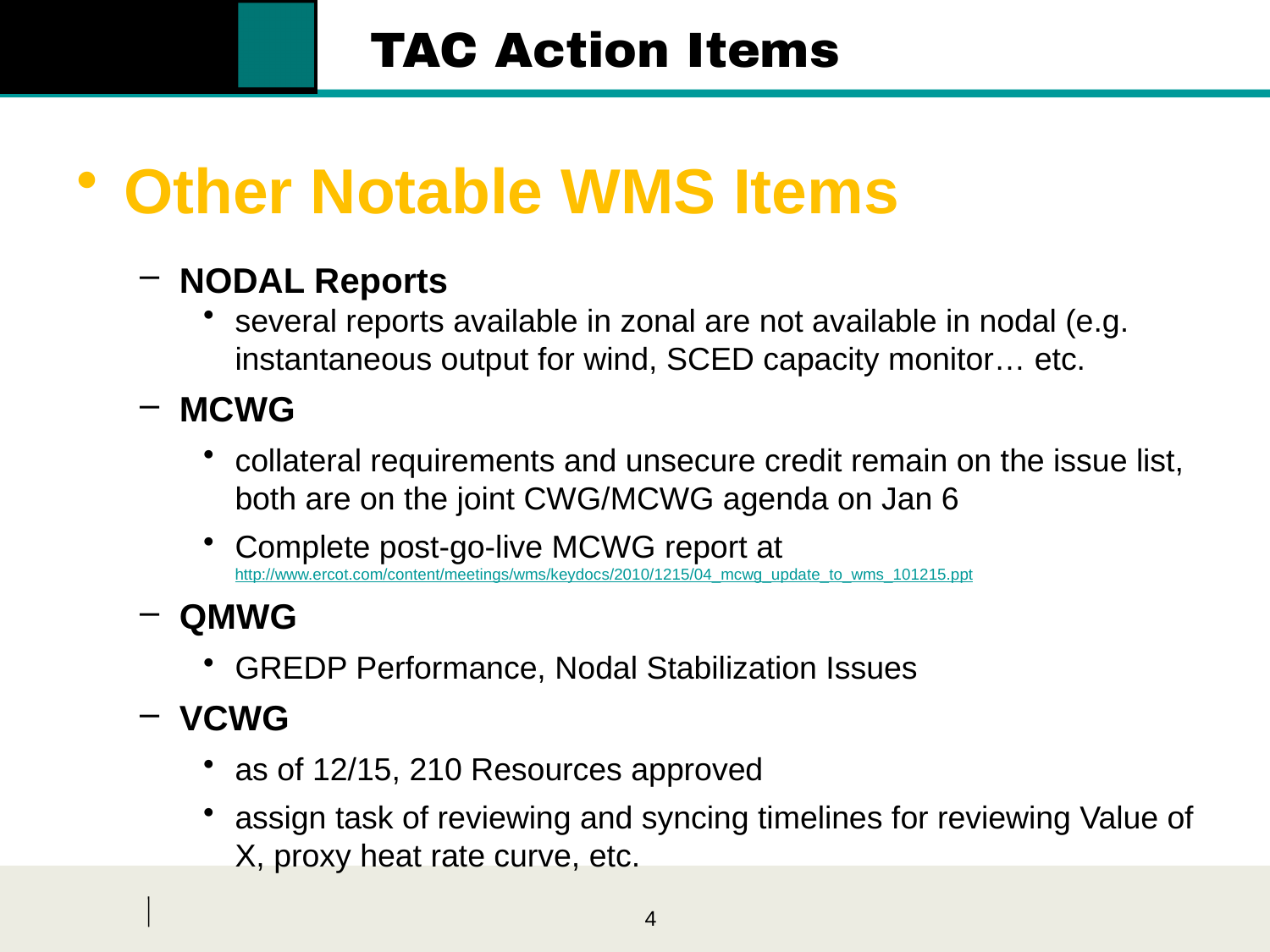

# TAC Action Items
Other Notable WMS Items
NODAL Reports
several reports available in zonal are not available in nodal (e.g. instantaneous output for wind, SCED capacity monitor… etc.
MCWG
collateral requirements and unsecure credit remain on the issue list, both are on the joint CWG/MCWG agenda on Jan 6
Complete post-go-live MCWG report at http://www.ercot.com/content/meetings/wms/keydocs/2010/1215/04_mcwg_update_to_wms_101215.ppt
QMWG
GREDP Performance, Nodal Stabilization Issues
VCWG
as of 12/15, 210 Resources approved
assign task of reviewing and syncing timelines for reviewing Value of X, proxy heat rate curve, etc.